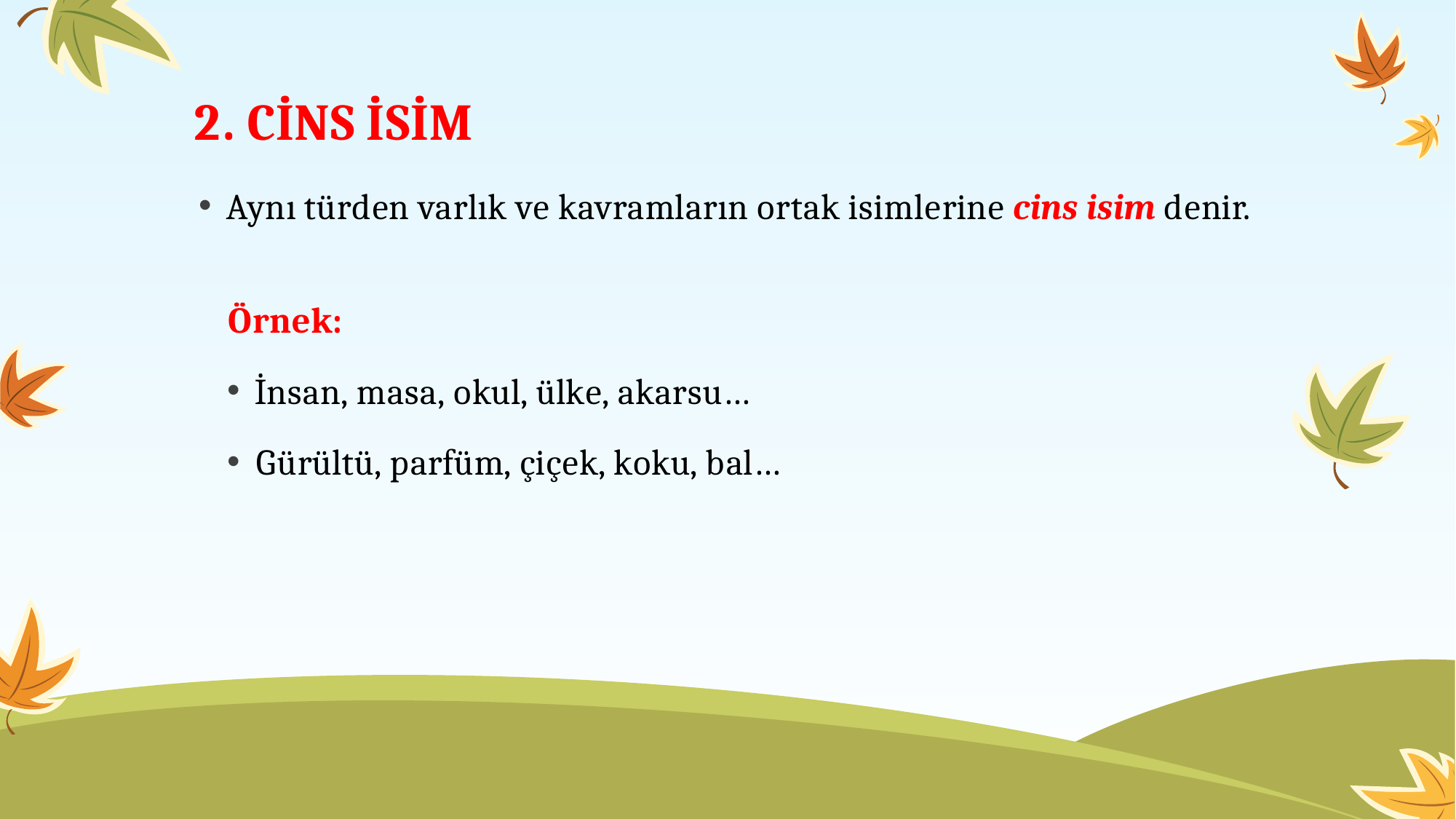

# 2. CİNS İSİM
Aynı türden varlık ve kavramların ortak isimlerine cins isim denir.
Örnek:
İnsan, masa, okul, ülke, akarsu…
Gürültü, parfüm, çiçek, koku, bal…